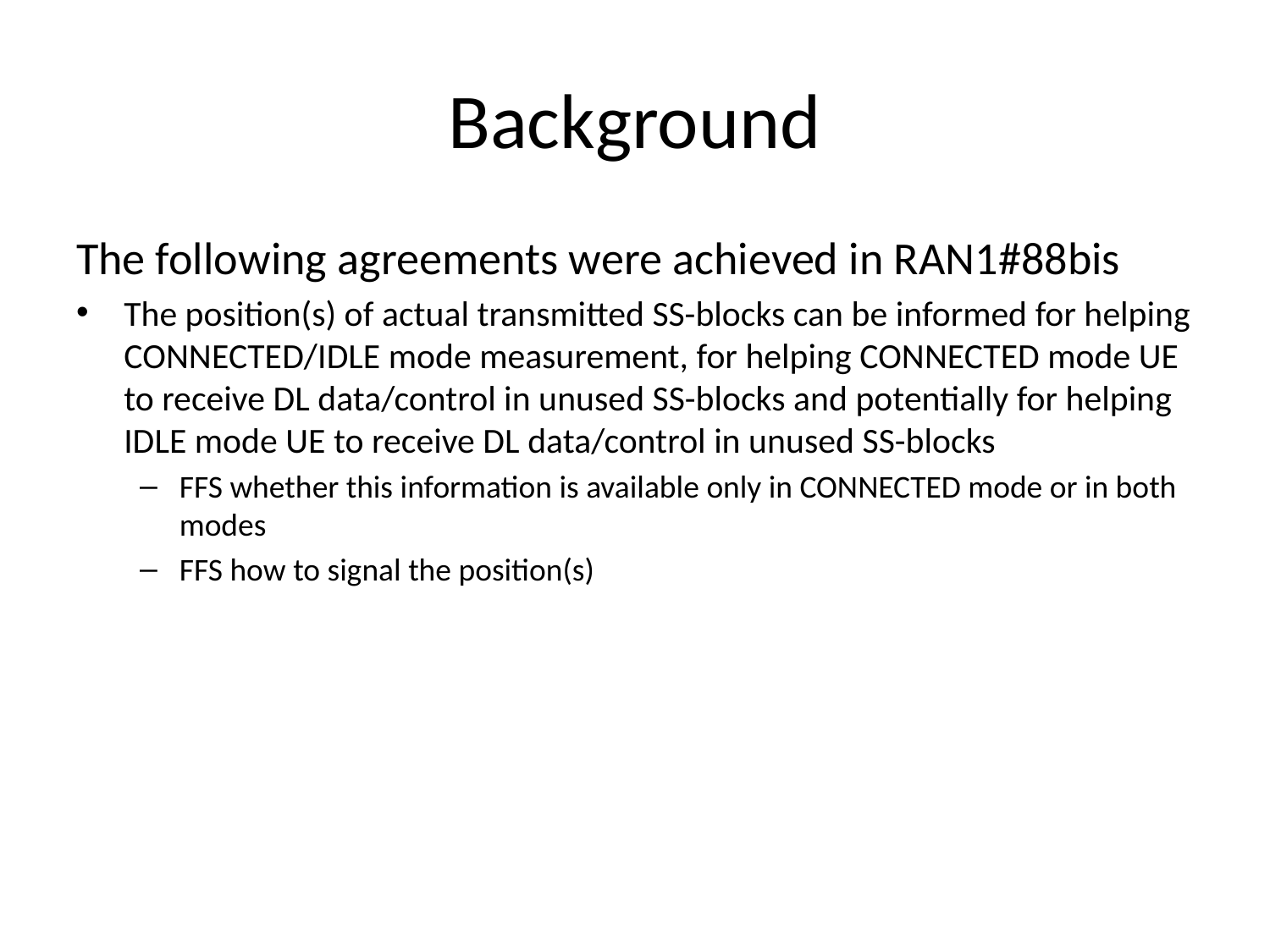

# Background
The following agreements were achieved in RAN1#88bis
The position(s) of actual transmitted SS-blocks can be informed for helping CONNECTED/IDLE mode measurement, for helping CONNECTED mode UE to receive DL data/control in unused SS-blocks and potentially for helping IDLE mode UE to receive DL data/control in unused SS-blocks
FFS whether this information is available only in CONNECTED mode or in both modes
FFS how to signal the position(s)